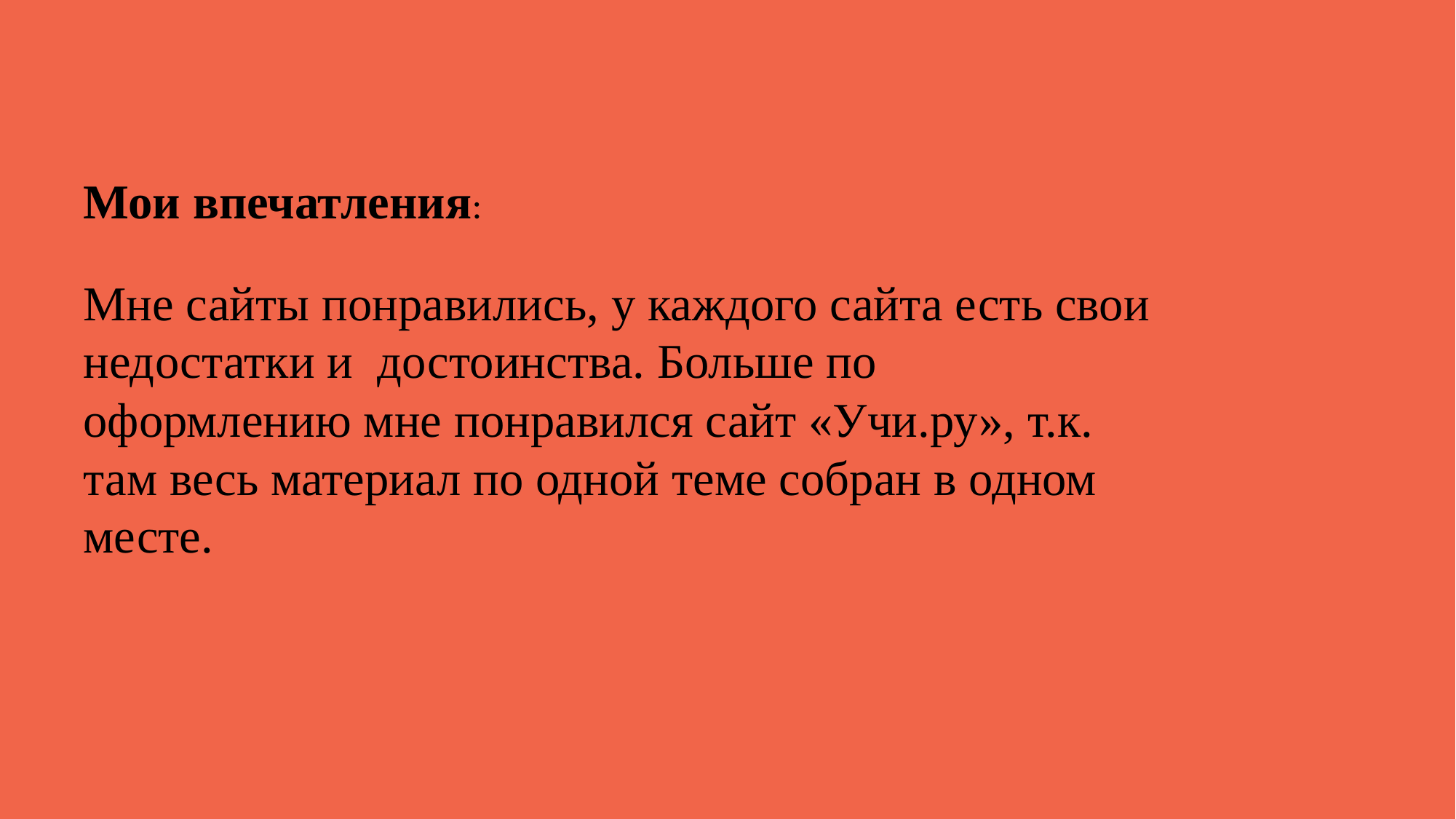

Мои впечатления:

Мне сайты понравились, у каждого сайта есть свои недостатки и  достоинства. Больше по оформлению мне понравился сайт «Учи.ру», т.к. там весь материал по одной теме собран в одном месте.